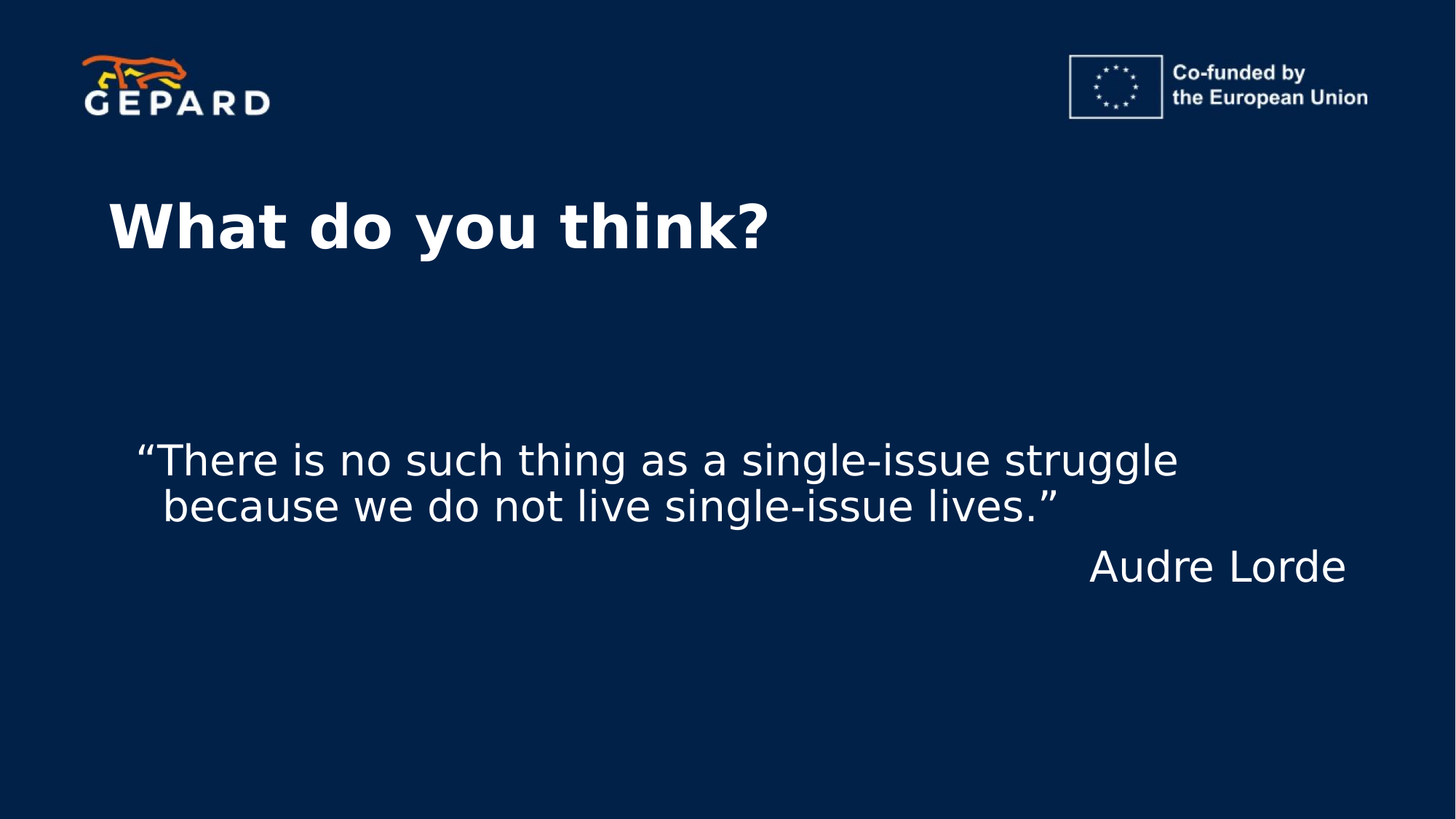

# What do you think?
“There is no such thing as a single-issue struggle because we do not live single-issue lives.”
Audre Lorde